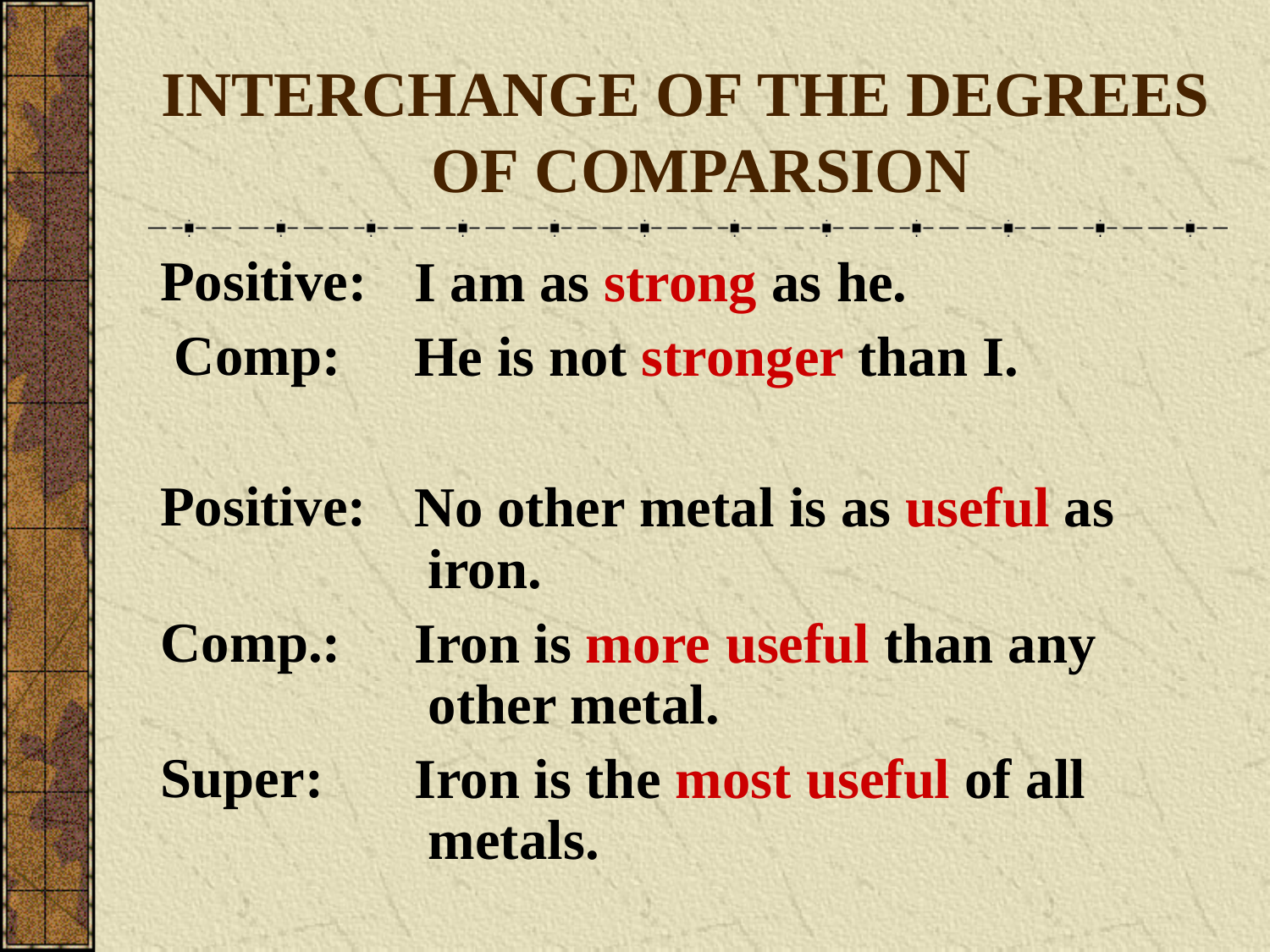

# INTERCHANGE OF THE DEGREES  OF COMPARSION
Positive:  Comp:
I am as strong as he.
He is not stronger than I.
Positive:
No other metal is as useful as  iron.
Iron is more useful than any  other metal.
Iron is the most useful of all  metals.
Comp.:
Super: